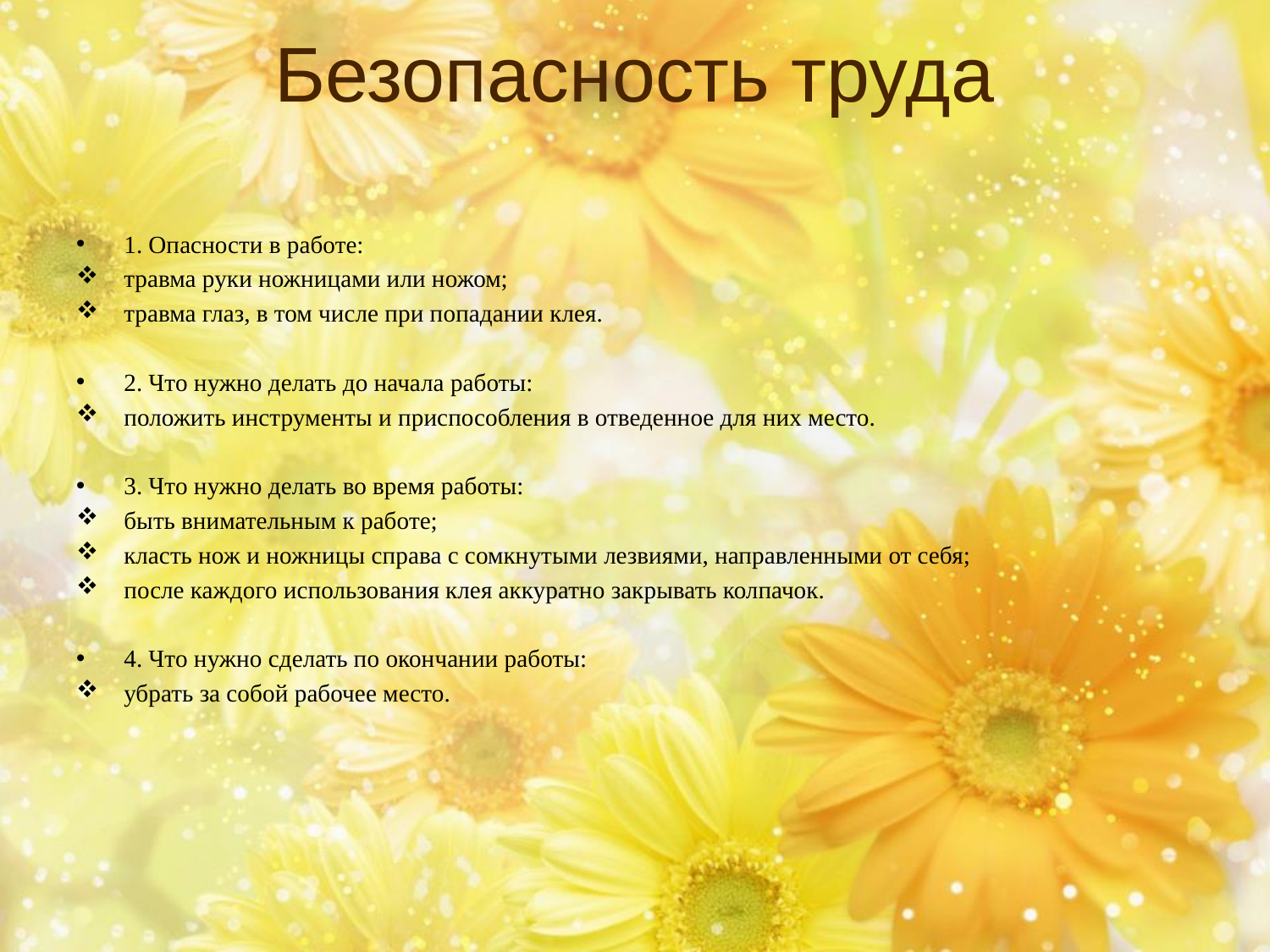

# Безопасность труда
1. Опасности в работе:
травма руки ножницами или ножом;
травма глаз, в том числе при попадании клея.

2. Что нужно делать до начала работы:
положить инструменты и приспособления в отведенное для них место.

3. Что нужно делать во время работы:
быть внимательным к работе;
класть нож и ножницы справа с сомкнутыми лезвиями, направленными от себя;
после каждого использования клея аккуратно закрывать колпачок.

4. Что нужно сделать по окончании работы:
убрать за собой рабочее место.